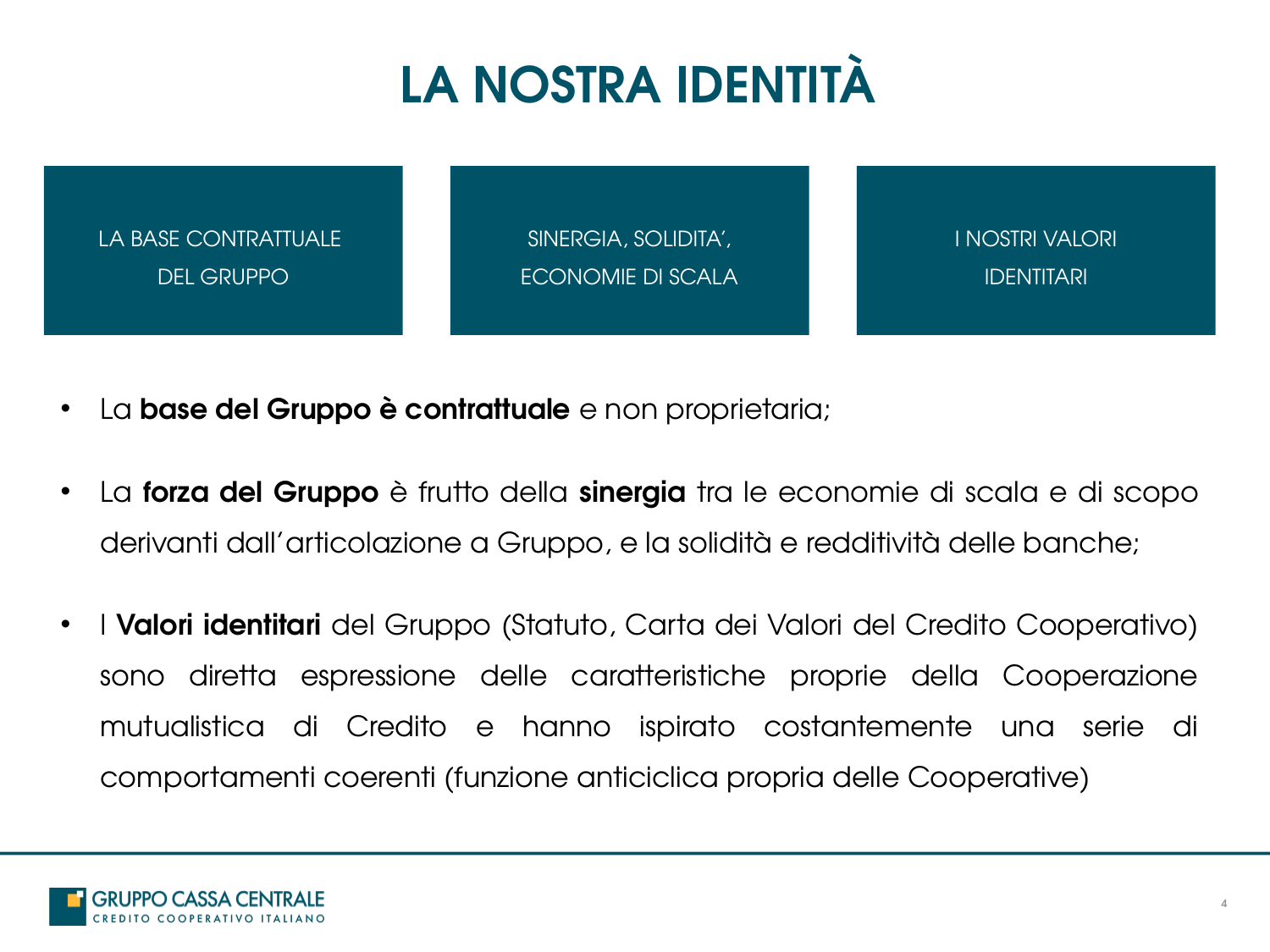

La Nostra Identità
LA BASE CONTRATTUALE
DEL GRUPPO
SINERGIA, SOLIDITA’,
ECONOMIE DI SCALA
I NOSTRI VALORI
IDENTITARI
La base del Gruppo è contrattuale e non proprietaria;
La forza del Gruppo è frutto della sinergia tra le economie di scala e di scopo derivanti dall’articolazione a Gruppo, e la solidità e redditività delle banche;
I Valori identitari del Gruppo (Statuto, Carta dei Valori del Credito Cooperativo) sono diretta espressione delle caratteristiche proprie della Cooperazione mutualistica di Credito e hanno ispirato costantemente una serie di comportamenti coerenti (funzione anticiclica propria delle Cooperative)